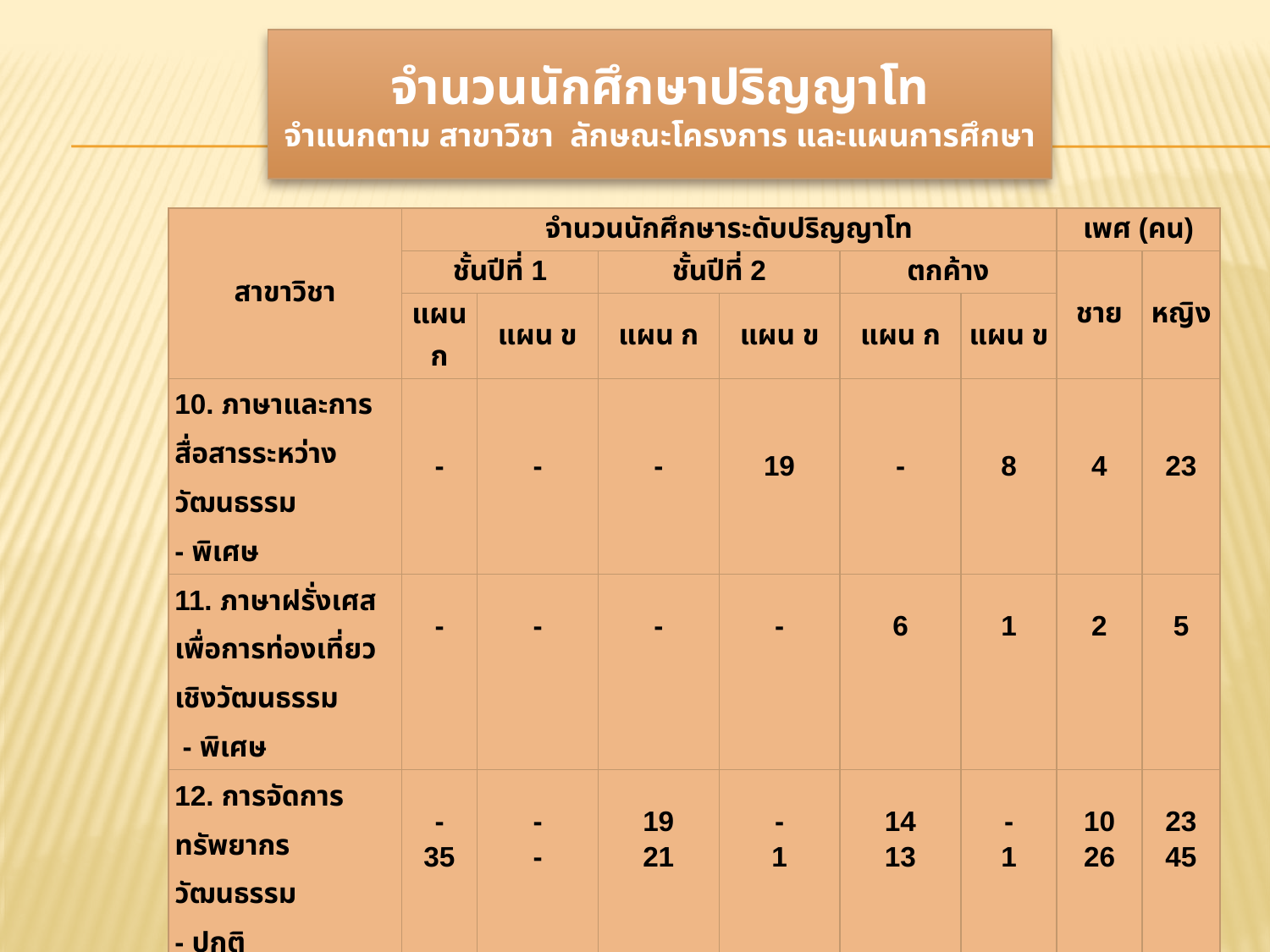

จำนวนนักศึกษาปริญญาโท
จำแนกตาม สาขาวิชา  ลักษณะโครงการ และแผนการศึกษา
| สาขาวิชา | จำนวนนักศึกษาระดับปริญญาโท |  |  |  |  |  | เพศ (คน) |  |
| --- | --- | --- | --- | --- | --- | --- | --- | --- |
|  | ชั้นปีที่ 1 |  | ชั้นปีที่ 2 |  | ตกค้าง |  | ชาย | หญิง |
|  | แผน ก | แผน ข | แผน ก | แผน ข | แผน ก | แผน ข |  |  |
| 10. ภาษาและการสื่อสารระหว่างวัฒนธรรม - พิเศษ | - | - | - | 19 | - | 8 | 4 | 23 |
| 11. ภาษาฝรั่งเศสเพื่อการท่องเที่ยวเชิงวัฒนธรรม - พิเศษ | - | - | - | - | 6 | 1 | 2 | 5 |
| 12. การจัดการทรัพยากรวัฒนธรรม - ปกติ - พิเศษ | - 35 | - - | 19 21 | - 1 | 14 13 | - 1 | 10 26 | 23 45 |
| -ปกติ -พิเศษ | 26 35 | 5 26 | 49 21 | 11 24 | 63 24 | 19 44 | 78 62 | 95 112 |
| รวม | 61 | 31 | 70 | 35 | 87 | 63 | 140 | 207 |
| รวมจำนวนนักศึกษาทุกชั้นปี 347 คน เป็นชาย 140 คน เป็นหญิง 207 คน |  |  |  |  |  |  |  |  |